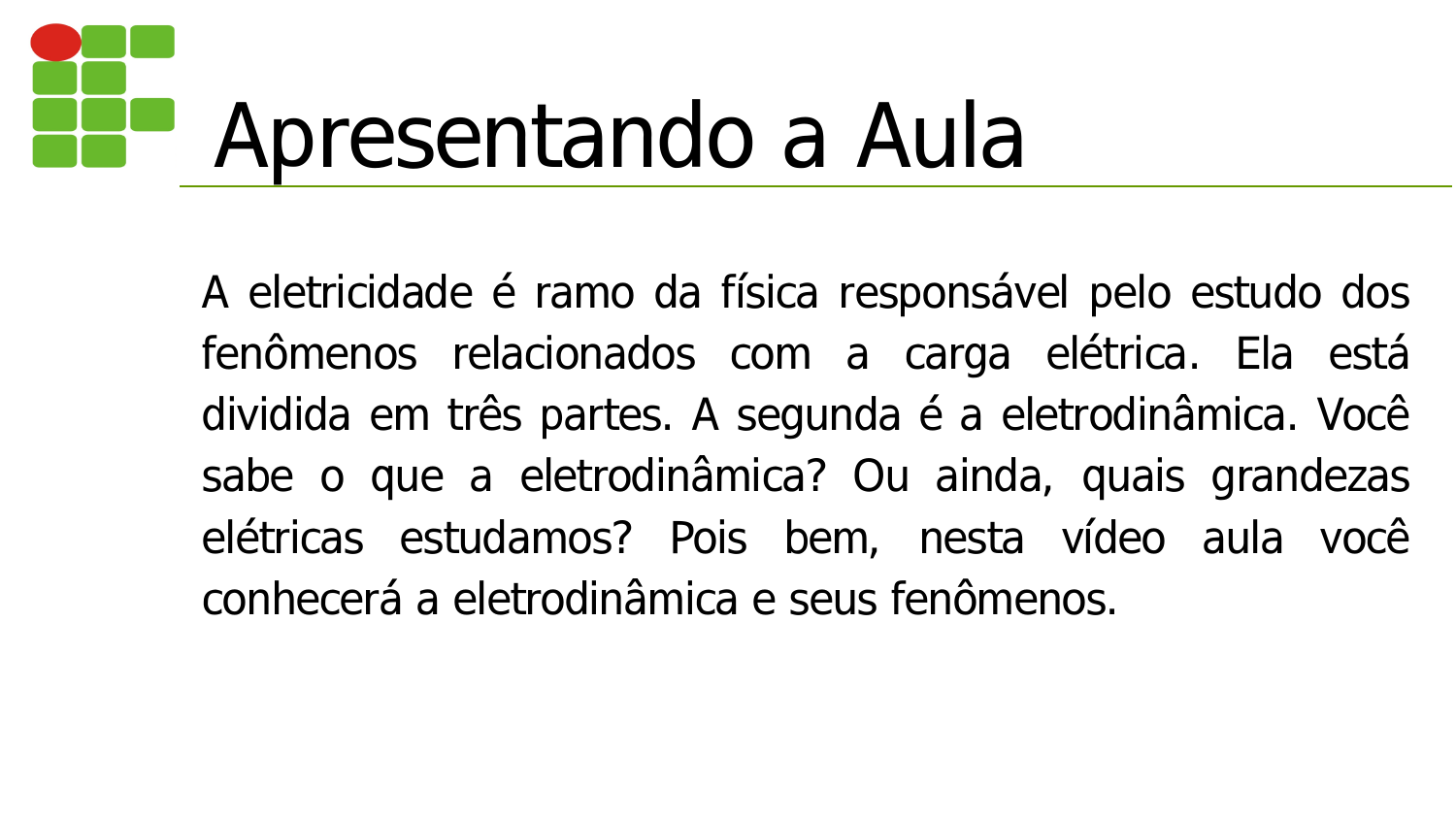

# Apresentando a Aula
A eletricidade é ramo da física responsável pelo estudo dos fenômenos relacionados com a carga elétrica. Ela está dividida em três partes. A segunda é a eletrodinâmica. Você sabe o que a eletrodinâmica? Ou ainda, quais grandezas elétricas estudamos? Pois bem, nesta vídeo aula você conhecerá a eletrodinâmica e seus fenômenos.